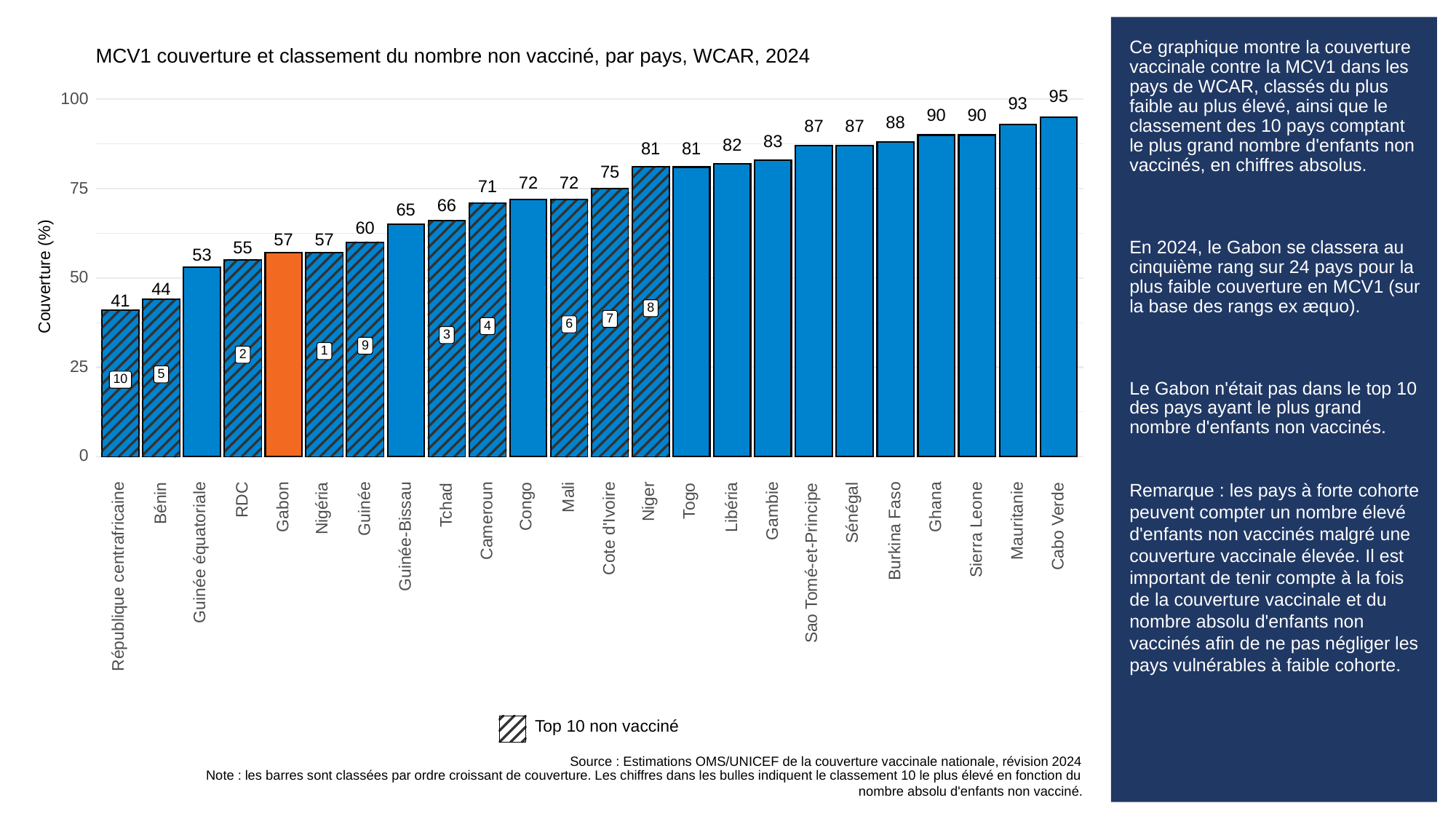

# Ce graphique montre la couverture vaccinale contre la MCV1 dans les pays de WCAR, classés du plus faible au plus élevé, ainsi que le classement des 10 pays comptant le plus grand nombre d'enfants non vaccinés, en chiffres absolus.

En 2024, le Gabon se classera au cinquième rang sur 24 pays pour la plus faible couverture en MCV1 (sur la base des rangs ex æquo).

Le Gabon n'était pas dans le top 10 des pays ayant le plus grand nombre d'enfants non vaccinés.

Remarque : les pays à forte cohorte peuvent compter un nombre élevé d'enfants non vaccinés malgré une couverture vaccinale élevée. Il est important de tenir compte à la fois de la couverture vaccinale et du nombre absolu d'enfants non vaccinés afin de ne pas négliger les pays vulnérables à faible cohorte.

MCV1 couverture et classement du nombre non vacciné, par pays, WCAR, 2024
95
100
93

90
90
88

87
87

83
82

81
81

75

72
72
71
75

66

65

60

57
57

55

53

Couverture (%)

50

44

41

8

7

6

4

3

9

1

2

25

5

10

0

Mali
Togo
RDC
Niger
Bénin
Congo
Tchad
Nigéria
Gabon
Ghana
Libéria
Guinée
Sénégal
Gambie
Cameroun
Mauritanie
Cabo Verde
Cote d'Ivoire
Sierra Leone
Burkina Faso
Guinée-Bissau
Guinée équatoriale
Sao Tomé-et-Principe
République centrafricaine

Top 10 non vacciné

Source : Estimations OMS/UNICEF de la couverture vaccinale nationale, révision 2024
Note : les barres sont classées par ordre croissant de couverture. Les chiffres dans les bulles indiquent le classement 10 le plus élevé en fonction du
nombre absolu d'enfants non vacciné.